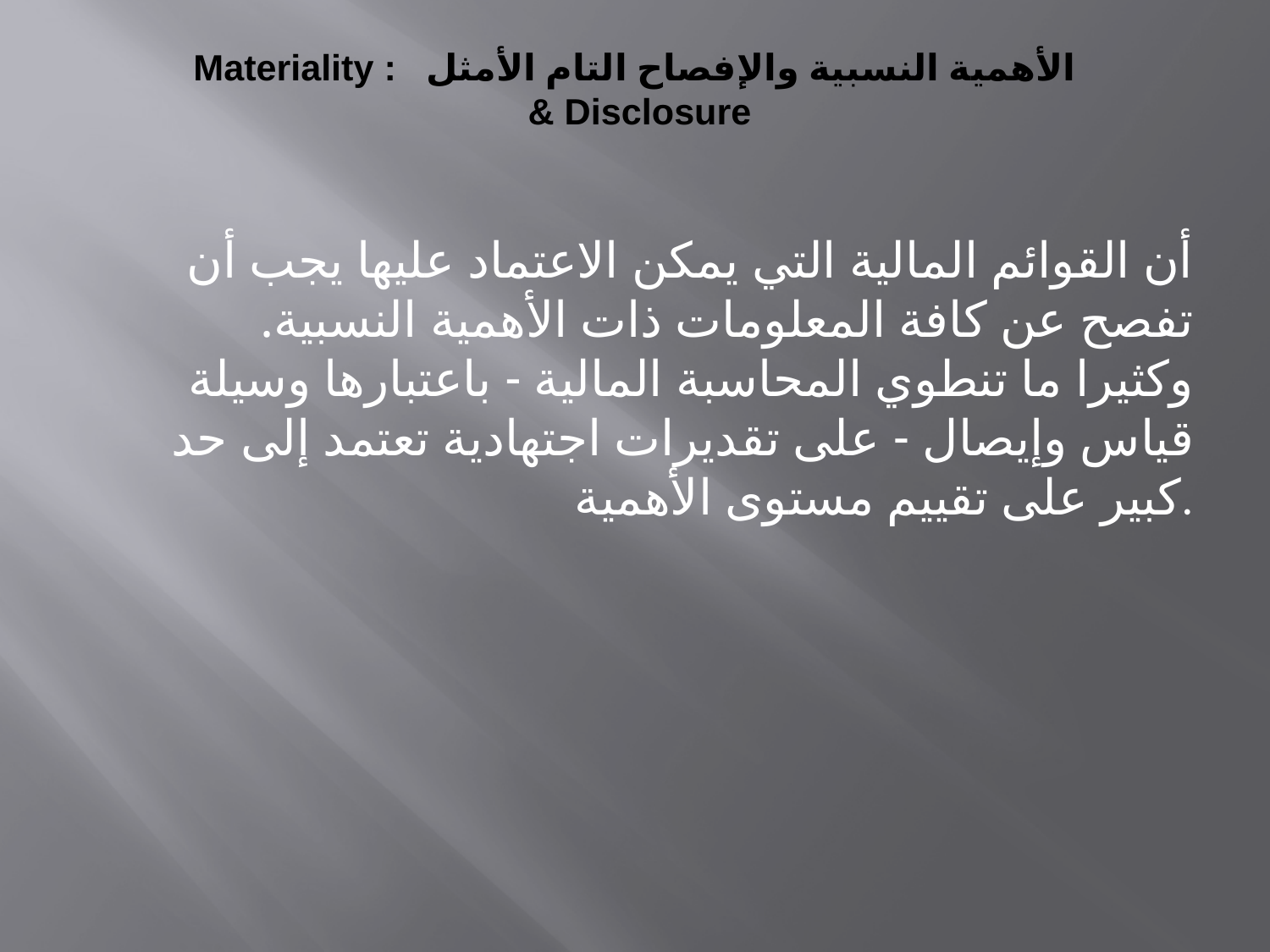

# الأهمية النسبية والإفصاح التام الأمثل  Materiality : & Disclosure
أن القوائم المالية التي يمكن الاعتماد عليها يجب أن تفصح عن كافة المعلومات ذات الأهمية النسبية. وكثيرا ما تنطوي المحاسبة المالية - باعتبارها وسيلة قياس وإيصال - على تقديرات اجتهادية تعتمد إلى حد كبير على تقييم مستوى الأهمية.